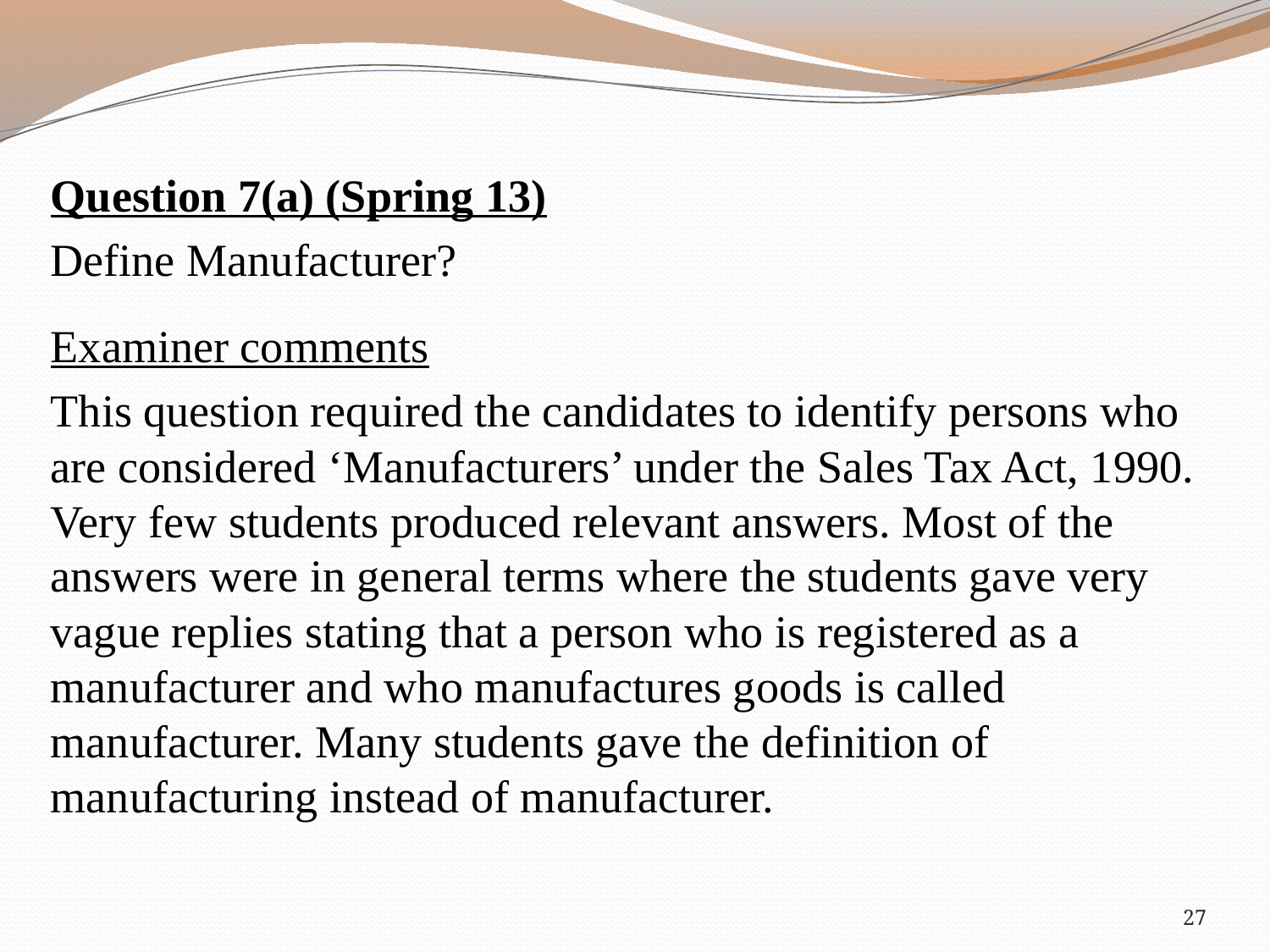

Question 7(a) (Spring 13)
Define Manufacturer?

Examiner comments
This question required the candidates to identify persons who are considered ‘Manufacturers’ under the Sales Tax Act, 1990. Very few students produced relevant answers. Most of the answers were in general terms where the students gave very vague replies stating that a person who is registered as a manufacturer and who manufactures goods is called manufacturer. Many students gave the definition of manufacturing instead of manufacturer.

27